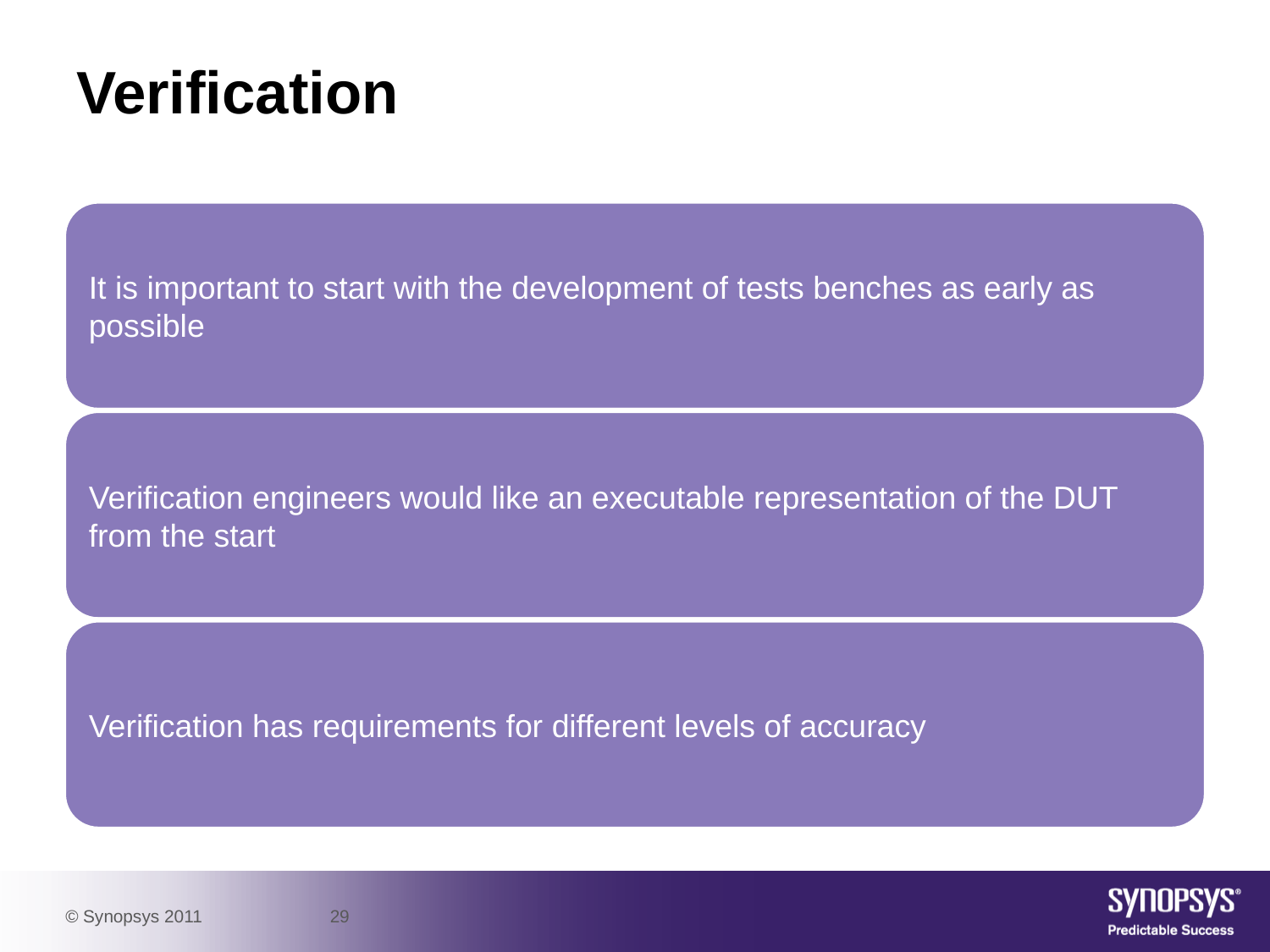

# Verification
It is important to start with the development of tests benches as early as possible
Verification engineers would like an executable representation of the DUT from the start
Verification has requirements for different levels of accuracy